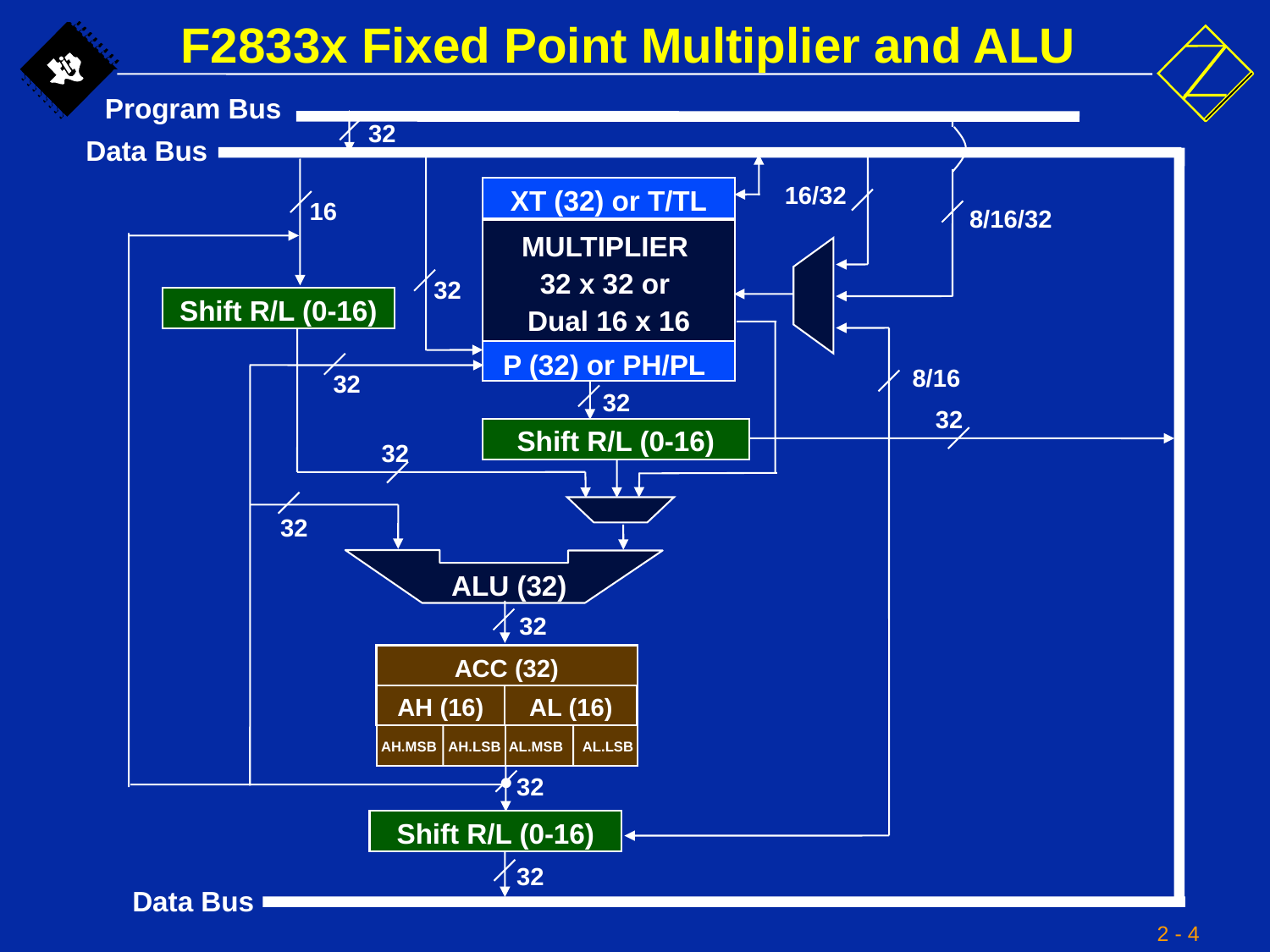

# F2833x Fixed Point Multiplier and ALU
Program Bus

32

Data Bus

16/32
XT (32) or T/TL

16

8/16/32
MULTIPLIER
32 x 32 or
Dual 16 x 16

32

Shift R/L (0-16)

P (32) or PH/PL

8/16

32

32

32
Shift R/L (0-16)

32

32

ALU (32)

32

ACC (32)
AH (16)
AL (16)
AH.MSB   AH.LSB
AL.MSB     AL.LSB

•

32

Shift R/L (0-16)

32

Data Bus